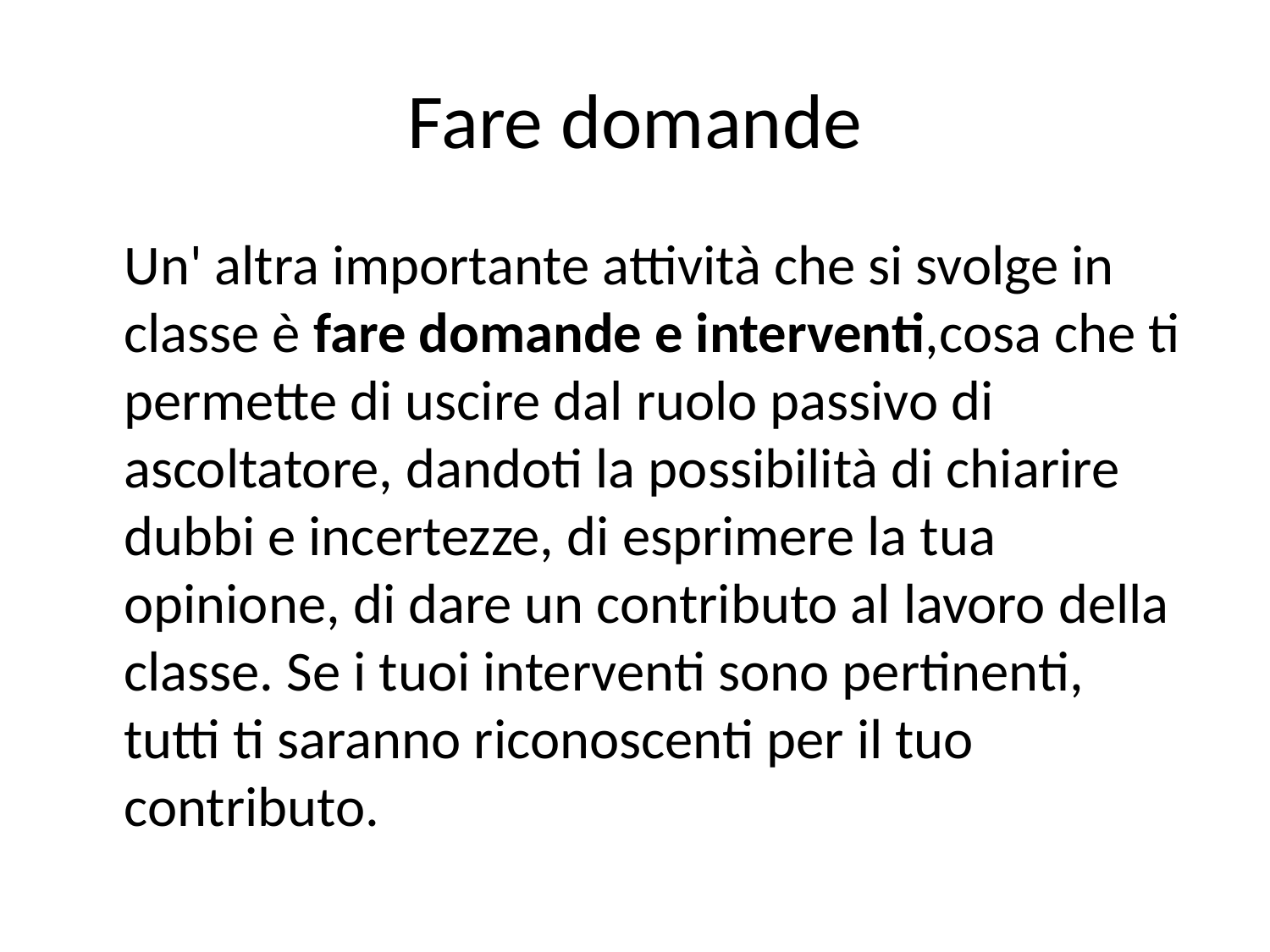

# Fare domande
	Un' altra importante attività che si svolge in classe è fare domande e interventi,cosa che ti permette di uscire dal ruolo passivo di ascoltatore, dandoti la possibilità di chiarire dubbi e incertezze, di esprimere la tua opinione, di dare un contributo al lavoro della classe. Se i tuoi interventi sono pertinenti, tutti ti saranno riconoscenti per il tuo contributo.